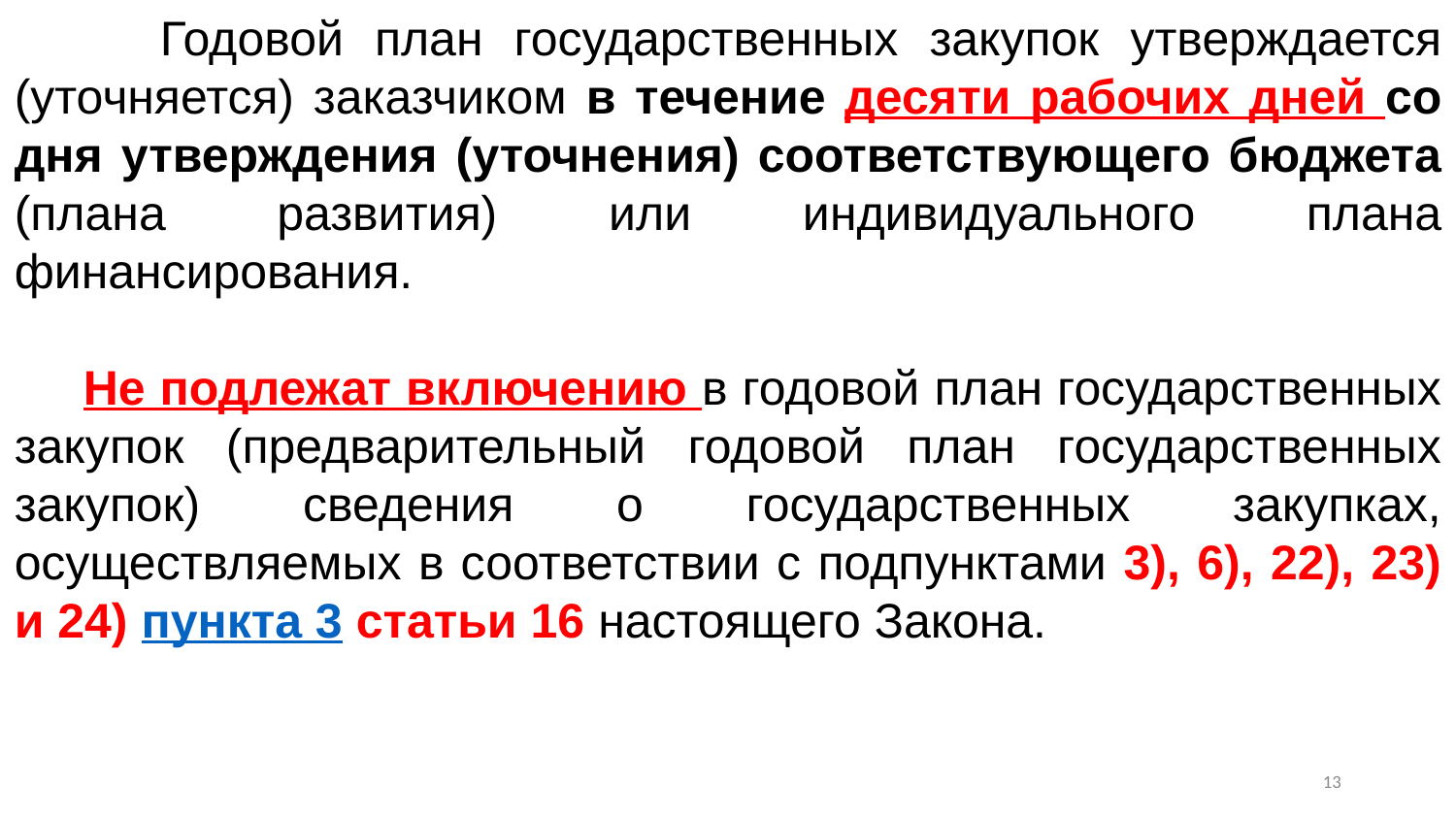

Годовой план государственных закупок утверждается (уточняется) заказчиком в течение десяти рабочих дней со дня утверждения (уточнения) соответствующего бюджета (плана развития) или индивидуального плана финансирования.

     Не подлежат включению в годовой план государственных закупок (предварительный годовой план государственных закупок) сведения о государственных закупках, осуществляемых в соответствии с подпунктами 3), 6), 22), 23) и 24) пункта 3 статьи 16 настоящего Закона.
13